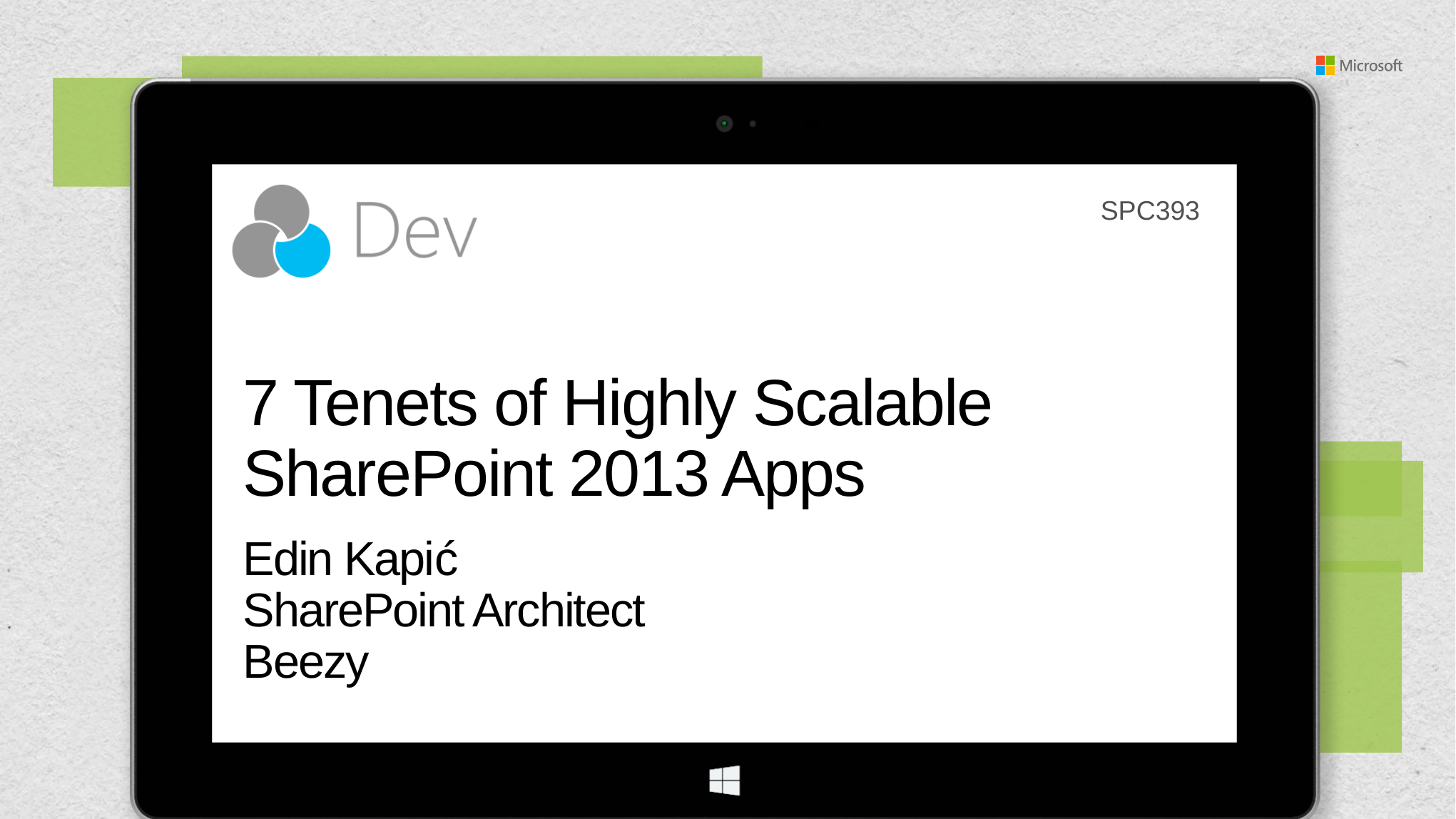

SPC393
# 7 Tenets of Highly Scalable SharePoint 2013 Apps
Edin Kapić
SharePoint Architect
Beezy